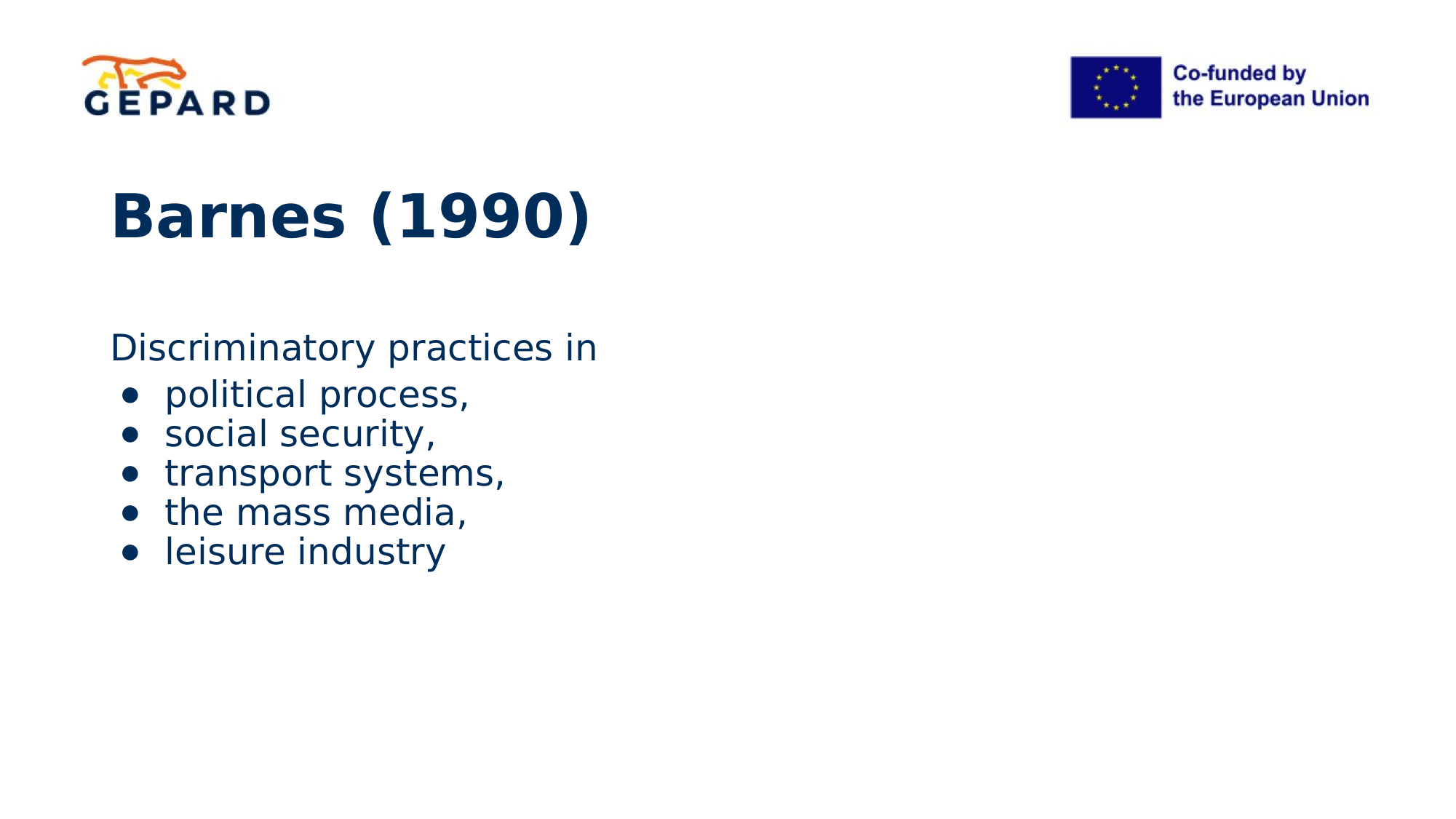

# Barnes (1990)
Discriminatory practices in
political process,
social security,
transport systems,
the mass media,
leisure industry